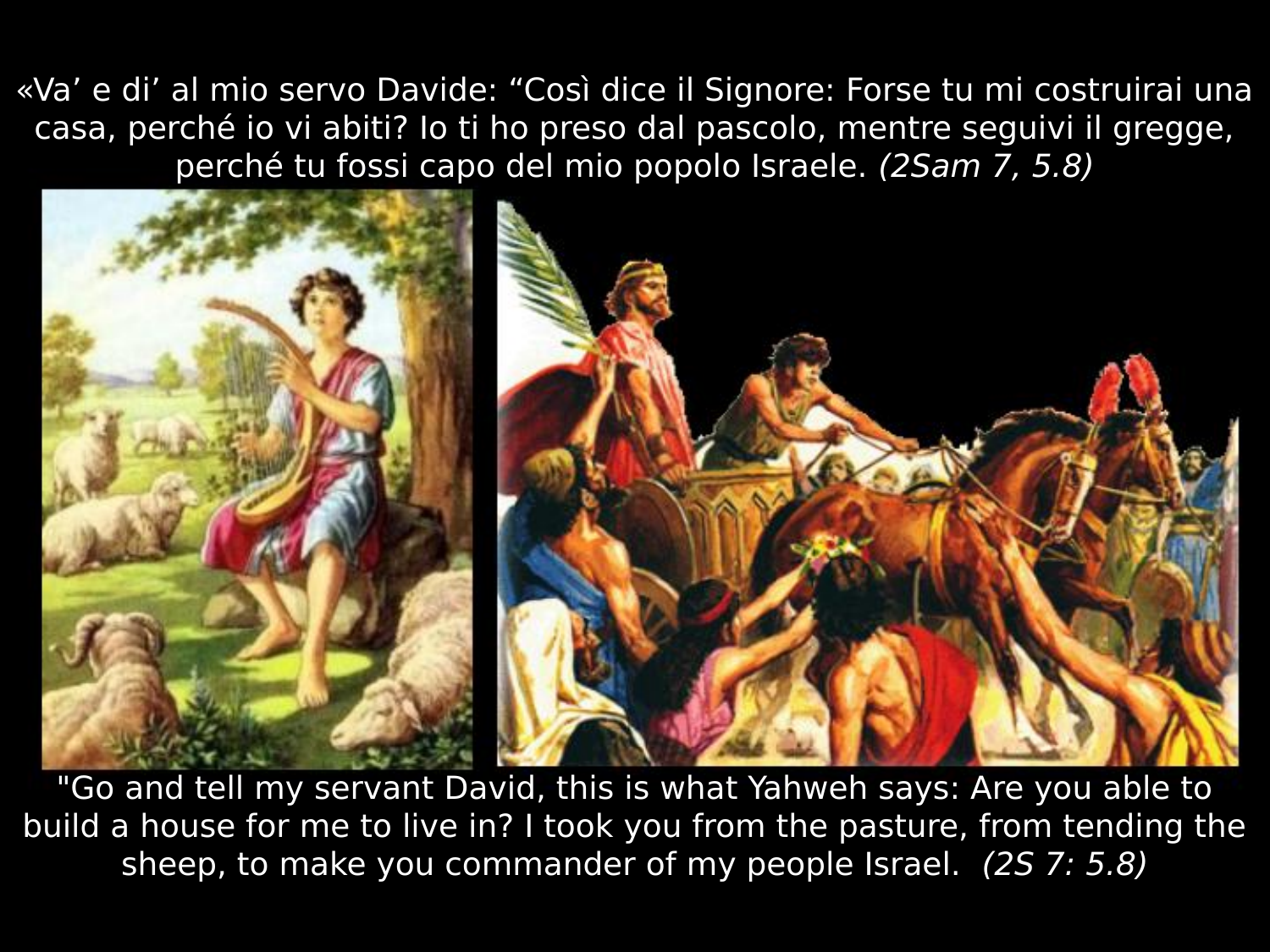

# «Va’ e di’ al mio servo Davide: “Così dice il Signore: Forse tu mi costruirai una casa, perché io vi abiti? Io ti ho preso dal pascolo, mentre seguivi il gregge, perché tu fossi capo del mio popolo Israele. (2Sam 7, 5.8)
"Go and tell my servant David, this is what Yahweh says: Are you able to build a house for me to live in? I took you from the pasture, from tending the sheep, to make you commander of my people Israel.  (2S 7: 5.8)